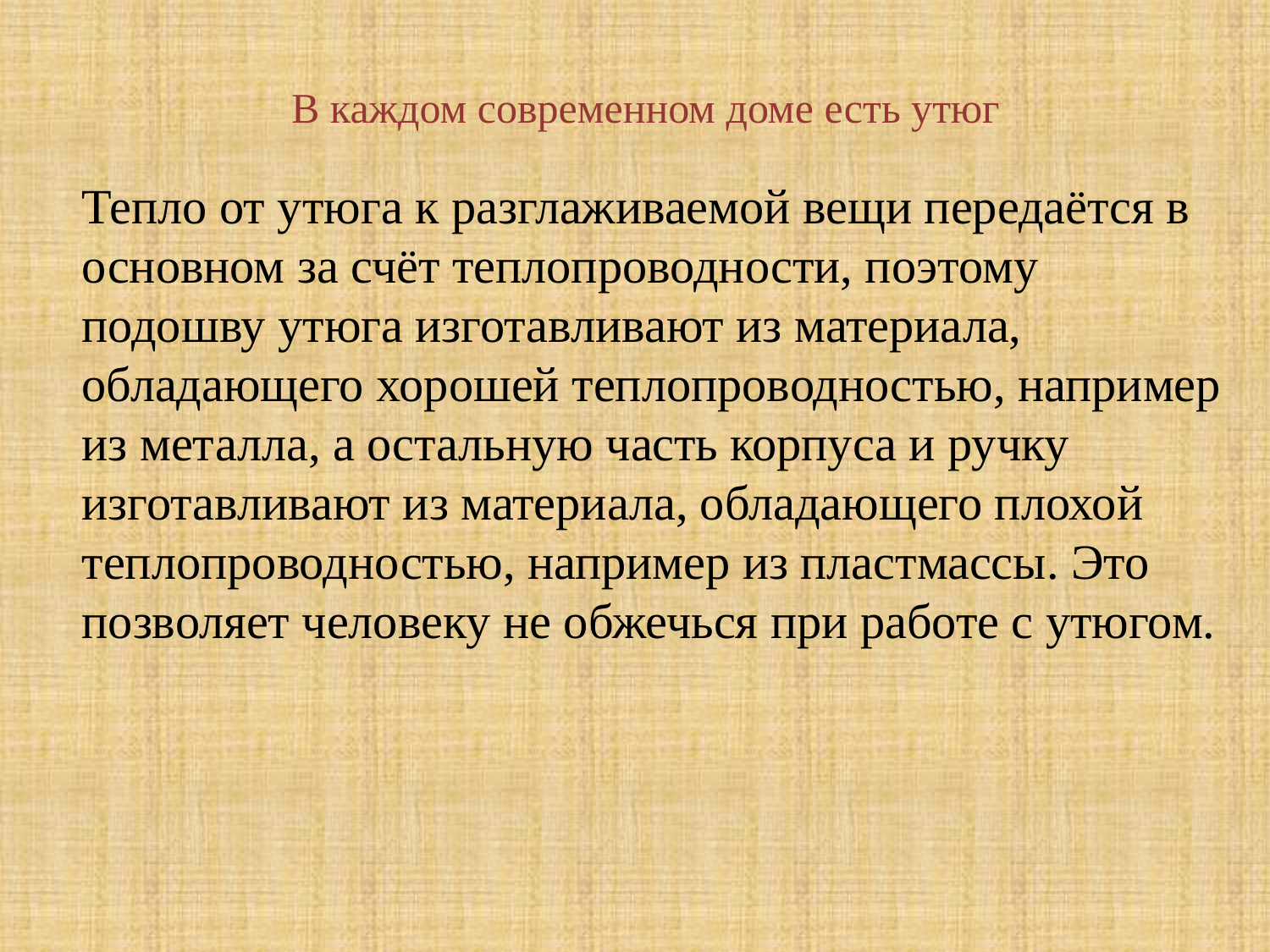

# В каждом современном доме есть утюг
Тепло от утюга к разглаживаемой вещи передаётся в основном за счёт теплопроводности, поэтому подошву утюга изготавливают из материала, обладающего хорошей теплопроводностью, например из металла, а остальную часть корпуса и ручку изготавливают из материала, обладающего плохой теплопроводностью, например из пластмассы. Это позволяет человеку не обжечься при работе с утюгом.